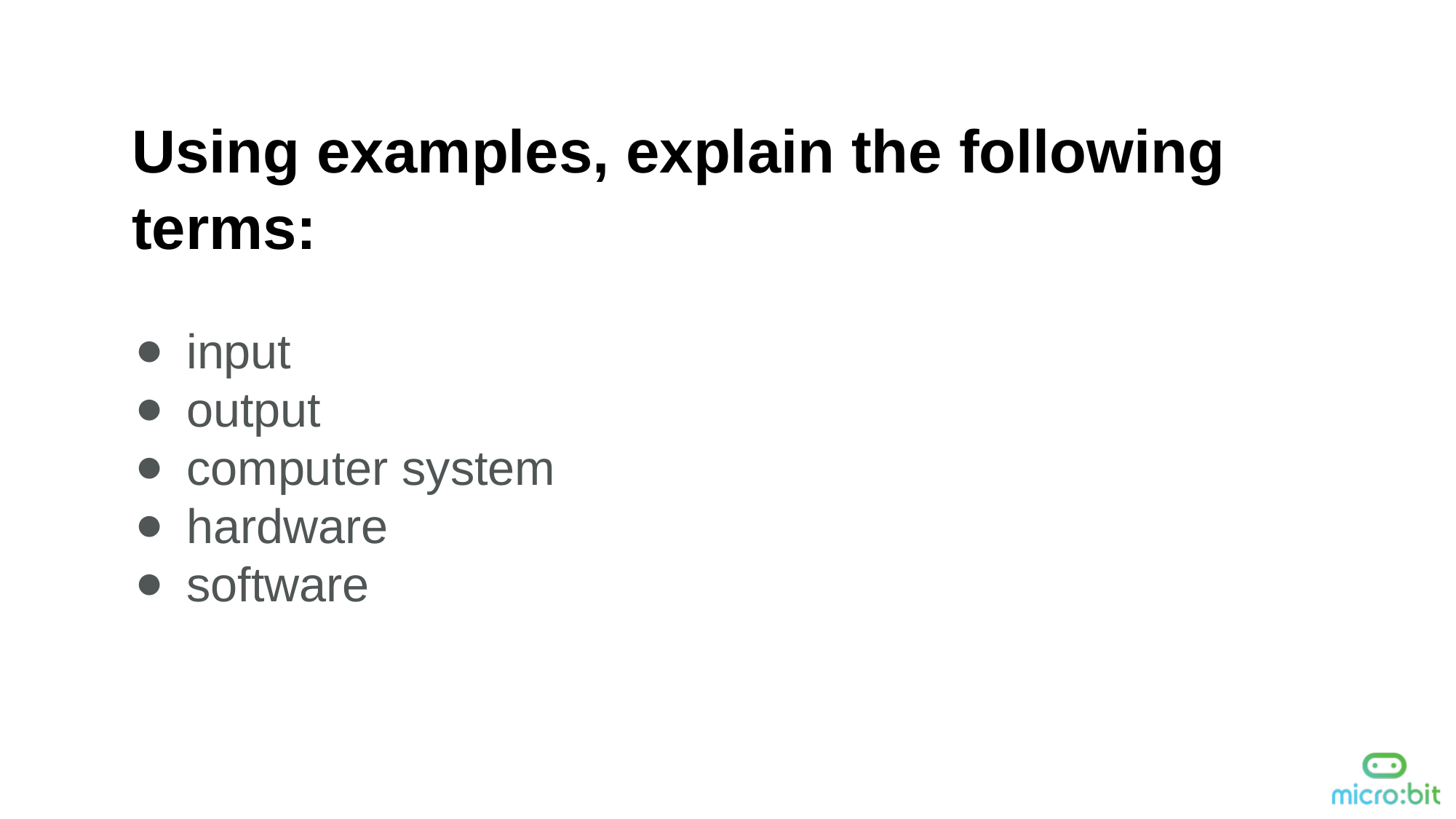

Using examples, explain the following terms:

input
output
computer system
hardware
software